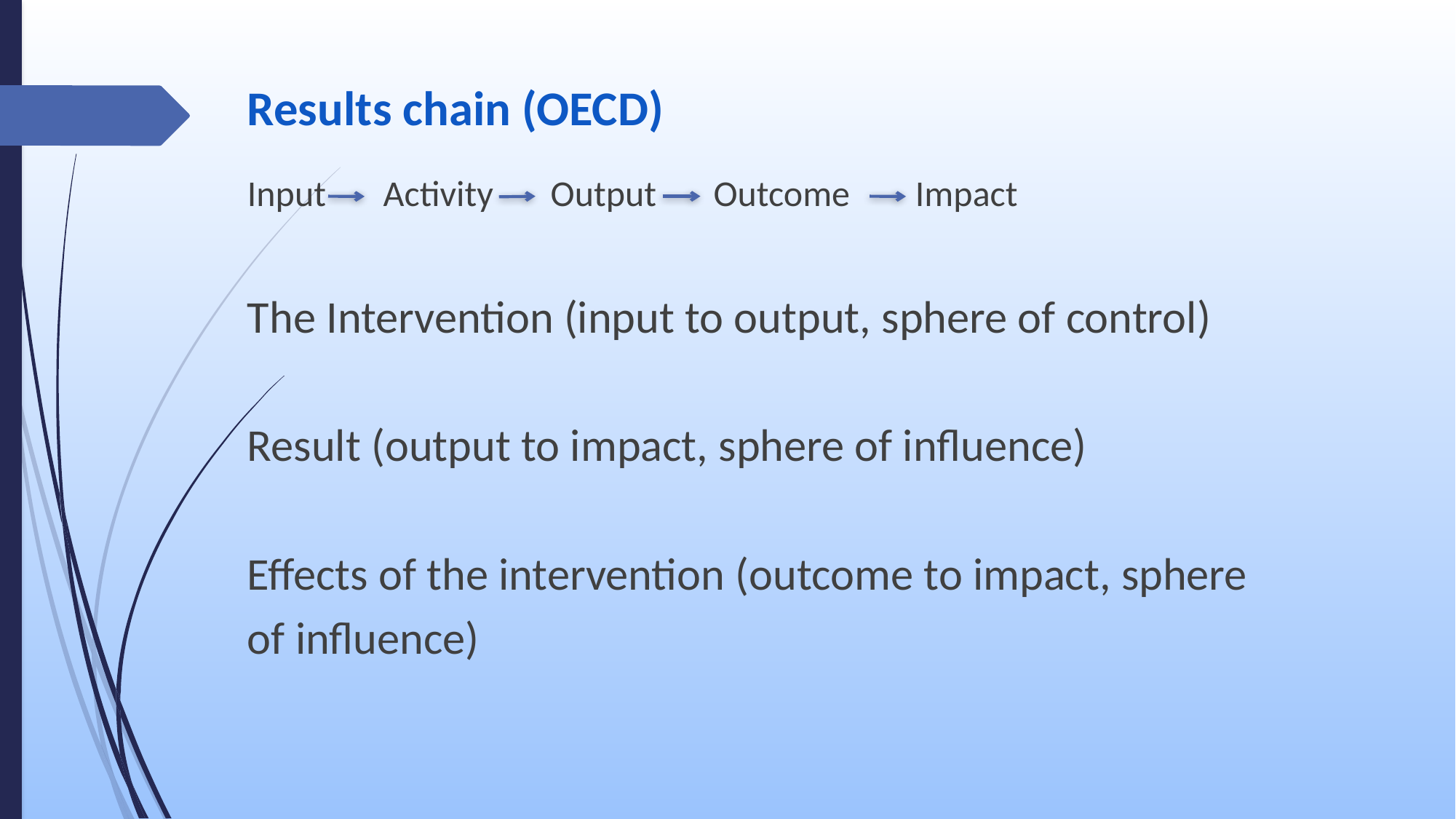

# Results chain (OECD)
Input       Activity       Output       Outcome        Impact

The Intervention (input to output, sphere of control)

Result (output to impact, sphere of influence)

Effects of the intervention (outcome to impact, sphere
of influence)